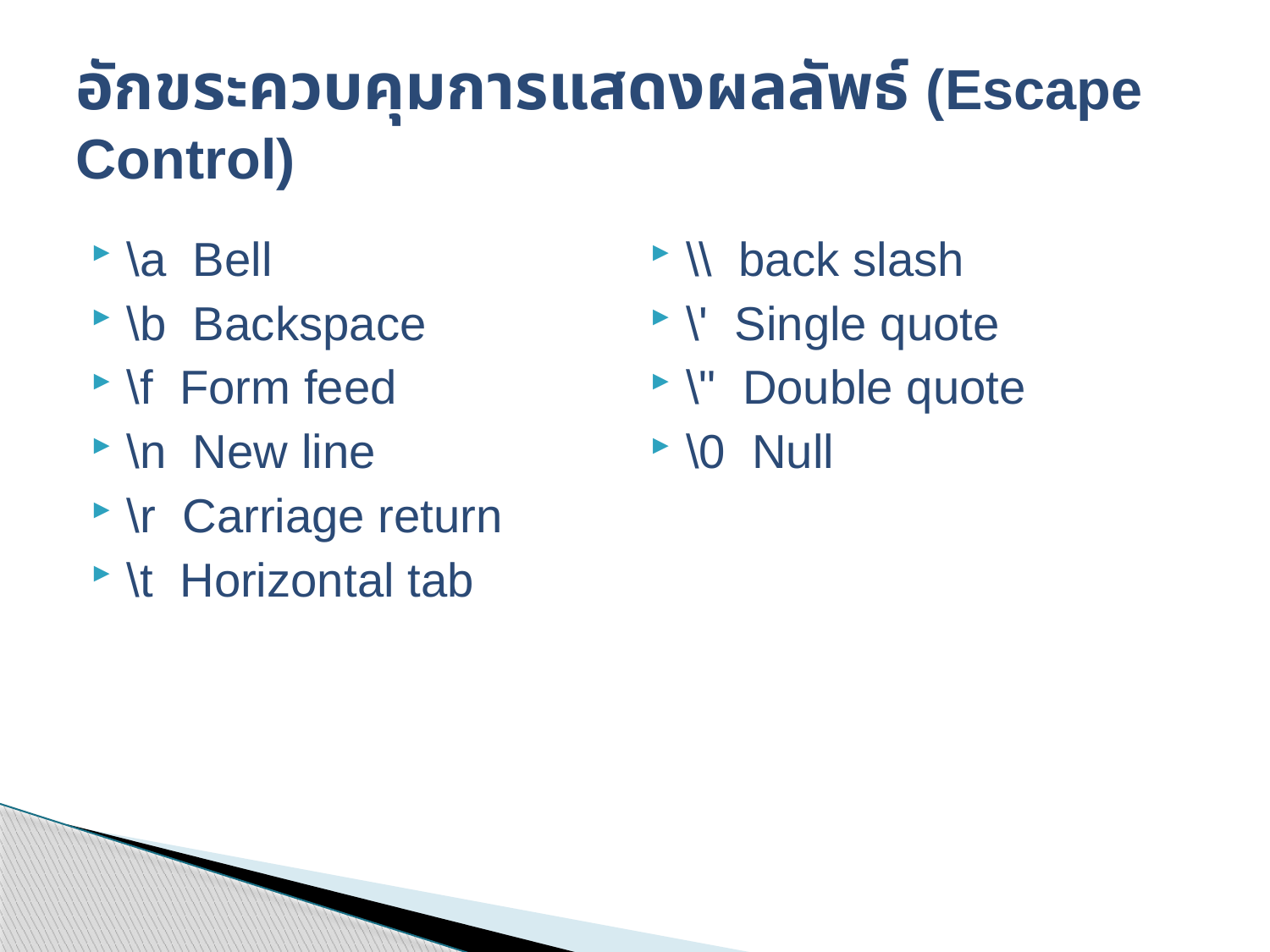

# อักขระควบคุมการแสดงผลลัพธ์ (Escape Control)
\a  Bell
\b  Backspace
\f  Form feed
\n  New line
\r  Carriage return
\t  Horizontal tab
\\  back slash
\'  Single quote
\"  Double quote
\0  Null